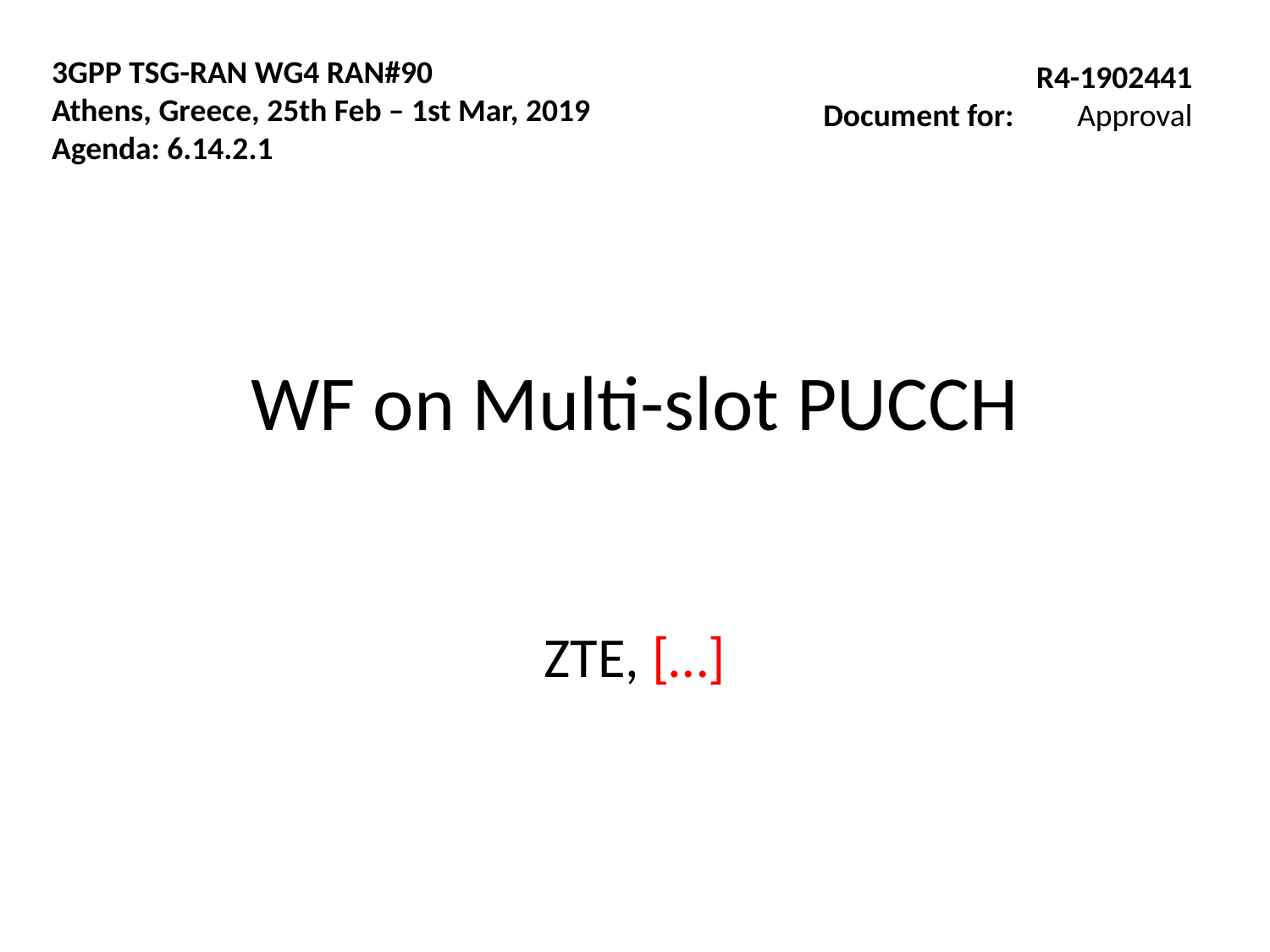

3GPP TSG-RAN WG4 RAN#90
Athens, Greece, 25th Feb – 1st Mar, 2019
Agenda: 6.14.2.1
R4-1902441
Document for:	Approval
# WF on Multi-slot PUCCH
ZTE, […]